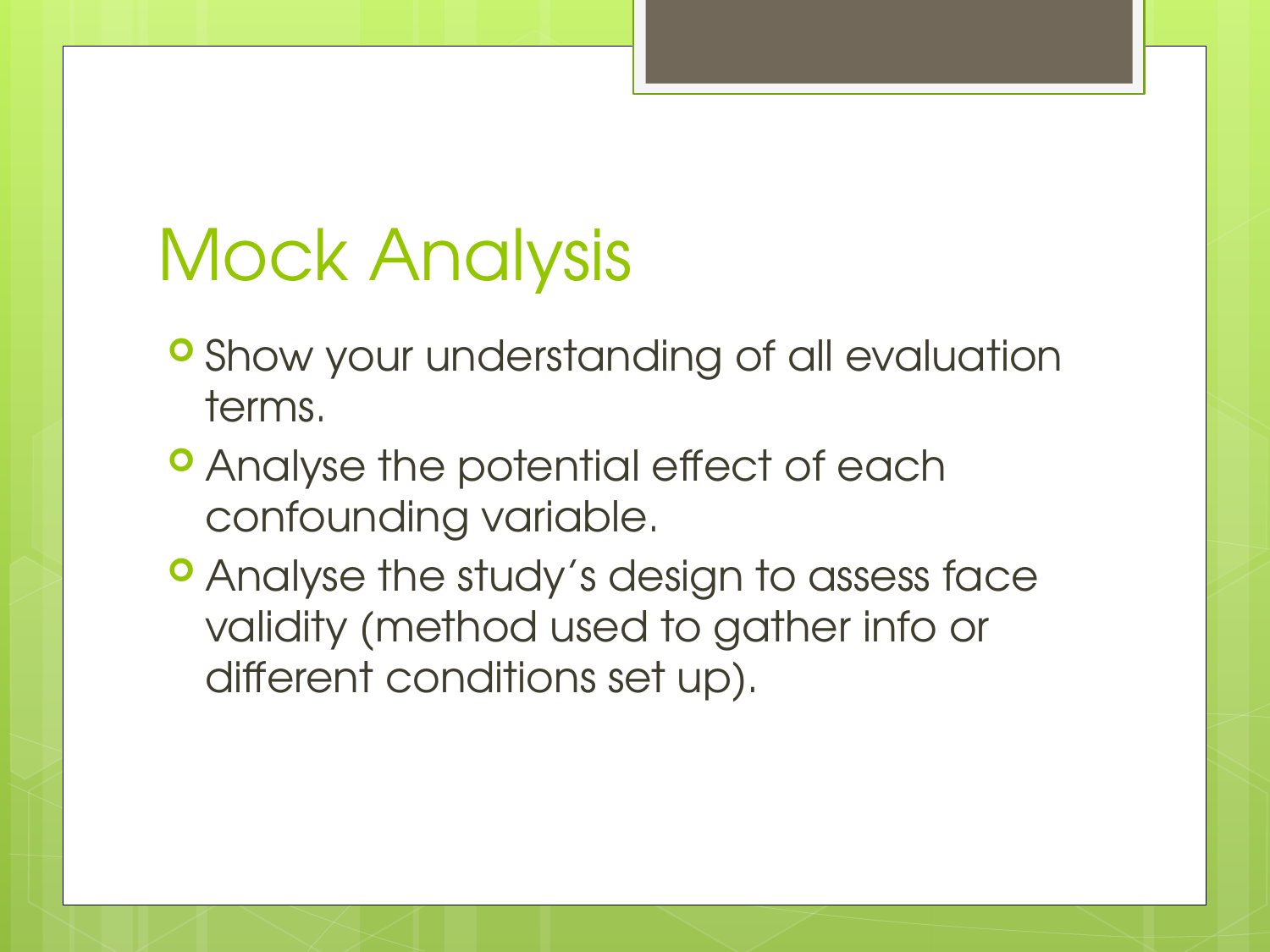

# Mock Analysis
Show your understanding of all evaluation terms.
Analyse the potential effect of each confounding variable.
Analyse the study’s design to assess face validity (method used to gather info or different conditions set up).